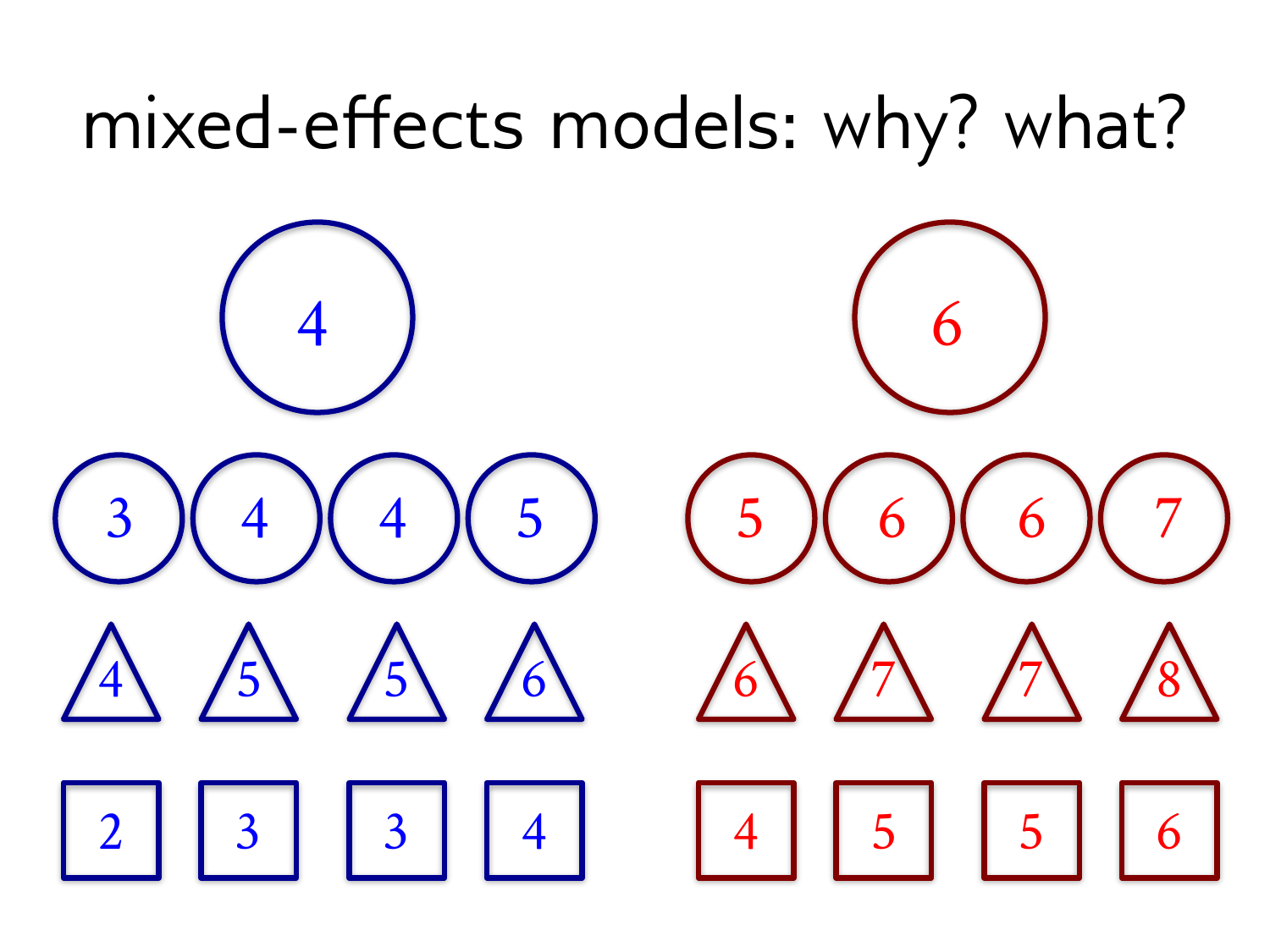

# mixed-effects models: why? what?

4
6

3
4
4
5
5
6
6
7

4
5
5
6
6
7
7
8

2
3
3
4
4
5
5
6